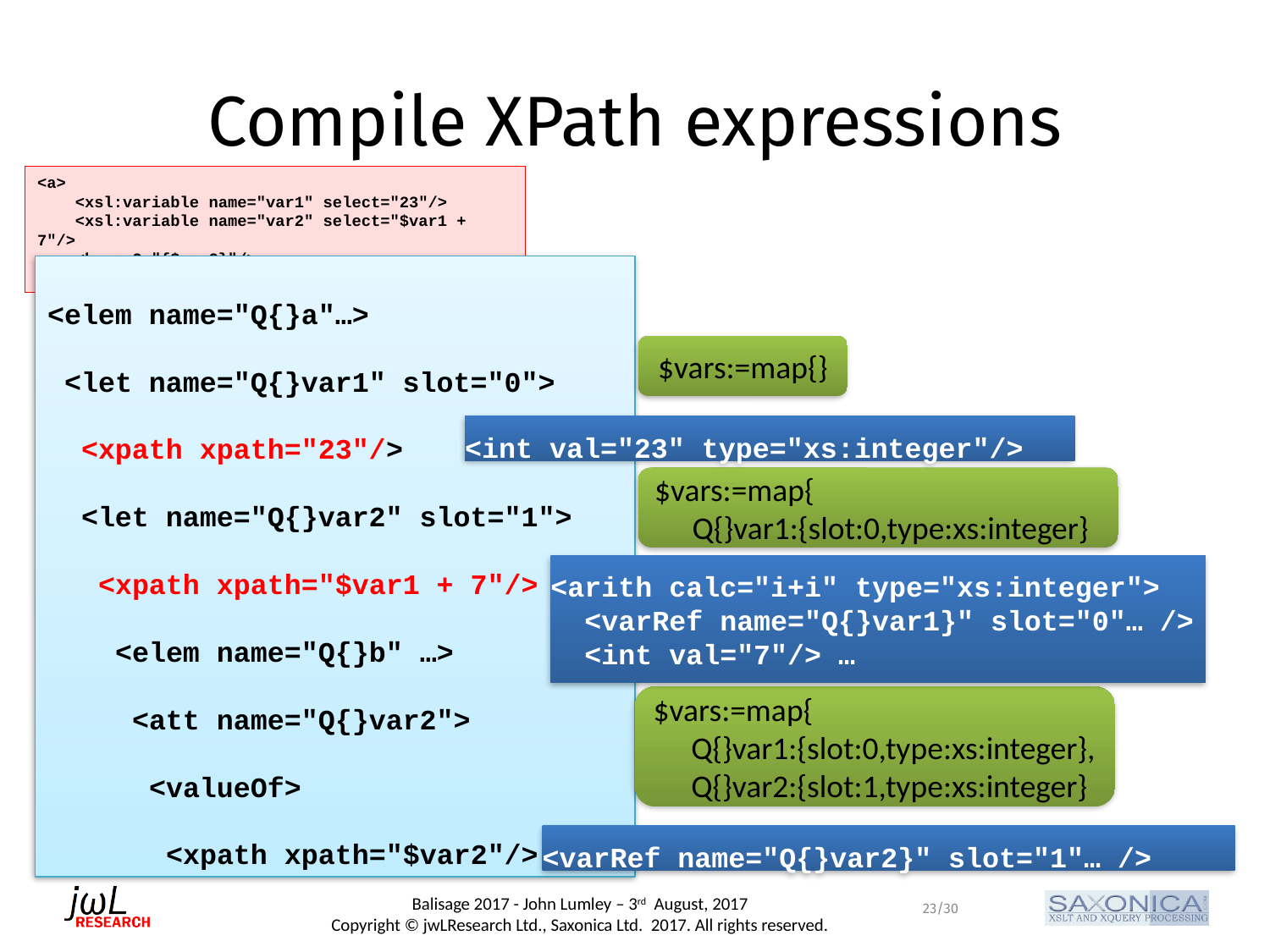

# Compile XPath expressions
<a>
	<xsl:variable name="var1" select="23"/>
	<xsl:variable name="var2" select="$var1 + 7"/>
	<b var2="{$var2}"/>
</a>
<elem name="Q{}a"…>
 <let name="Q{}var1" slot="0">
  <xpath xpath="23"/>
  <let name="Q{}var2" slot="1">
   <xpath xpath="$var1 + 7"/>
    <elem name="Q{}b" …>
     <att name="Q{}var2">
      <valueOf>
       <xpath xpath="$var2"/> …
$vars:=map{}
<int val="23" type="xs:integer"/>
$vars:=map{
	Q{}var1:{slot:0,type:xs:integer}
<arith calc="i+i" type="xs:integer">
  <varRef name="Q{}var1}" slot="0"… />
  <int val="7"/> …
$vars:=map{
	Q{}var1:{slot:0,type:xs:integer},
	Q{}var2:{slot:1,type:xs:integer}
<varRef name="Q{}var2}" slot="1"… />
23